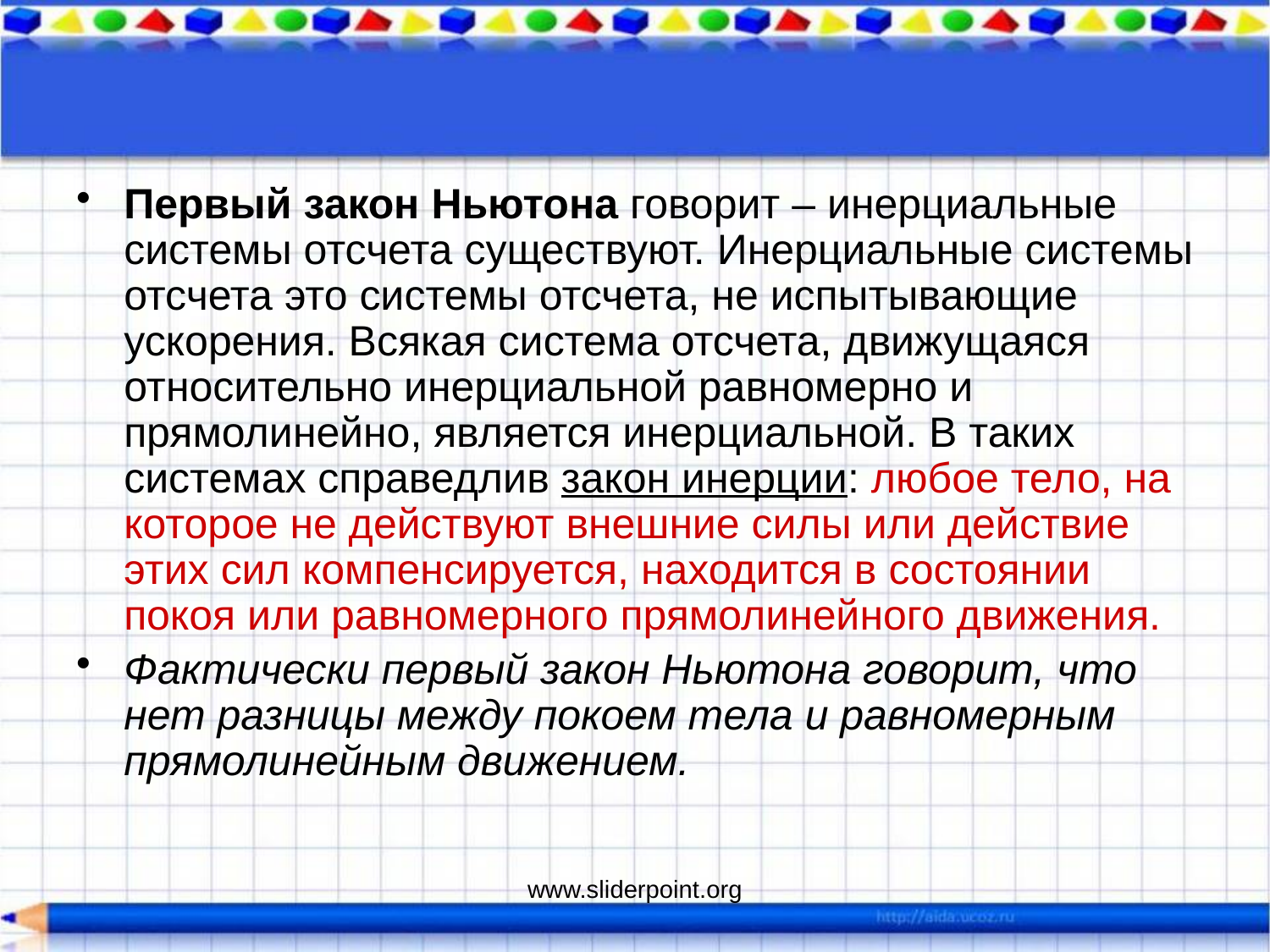

Первый закон Ньютона говорит – инерциальные системы отсчета существуют. Инерциальные системы отсчета это системы отсчета, не испытывающие ускорения. Всякая система отсчета, движущаяся относительно инерциальной равномерно и прямолинейно, является инерциальной. В таких системах справедлив закон инерции: любое тело, на которое не действуют внешние силы или действие этих сил компенсируется, находится в состоянии покоя или равномерного прямолинейного движения.
Фактически первый закон Ньютона говорит, что нет разницы между покоем тела и равномерным прямолинейным движением.
www.sliderpoint.org